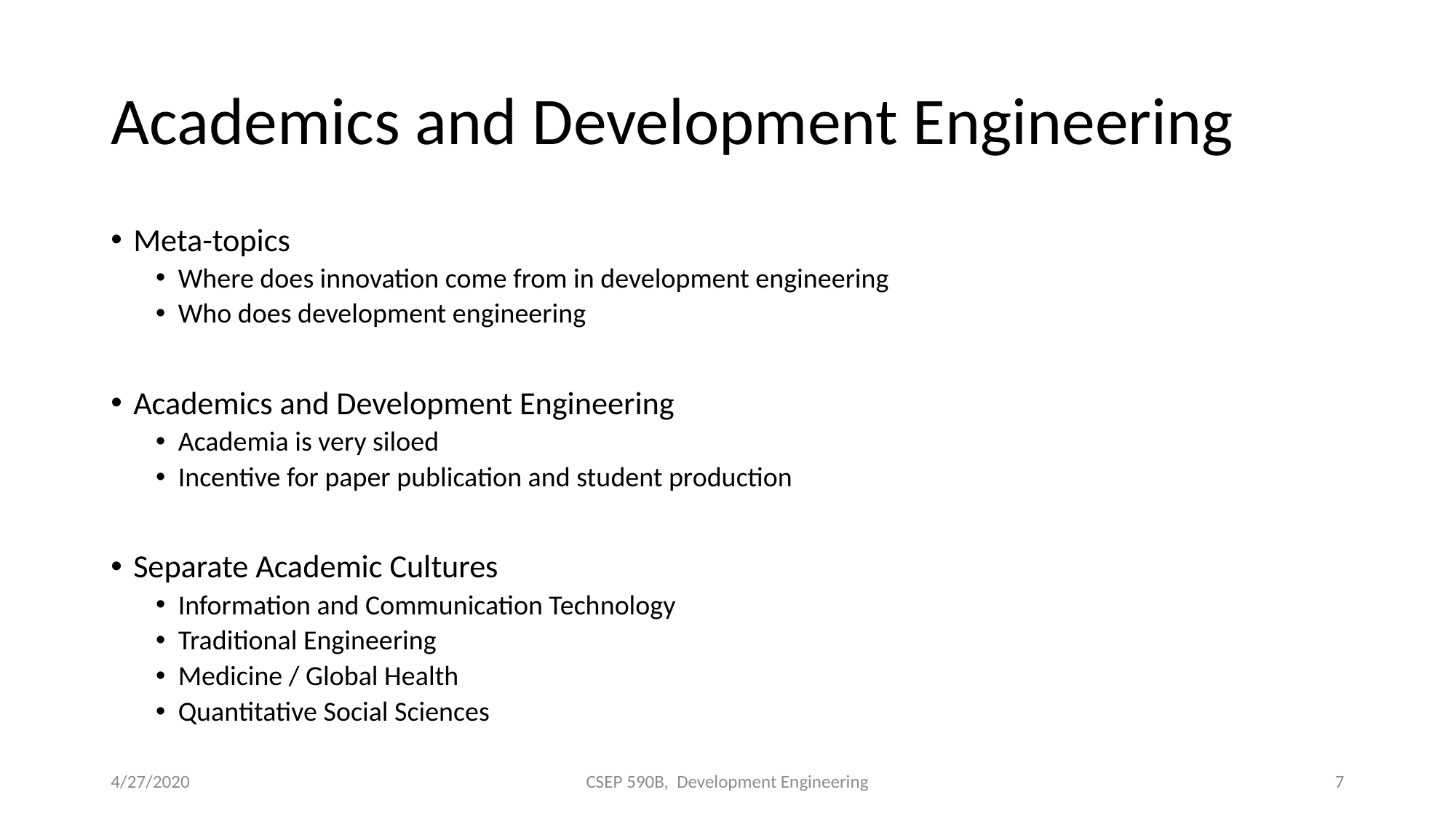

# Academics and Development Engineering
Meta-topics
Where does innovation come from in development engineering
Who does development engineering

Academics and Development Engineering
Academia is very siloed
Incentive for paper publication and student production

Separate Academic Cultures
Information and Communication Technology
Traditional Engineering
Medicine / Global Health
Quantitative Social Sciences
4/27/2020
CSEP 590B,  Development Engineering
7